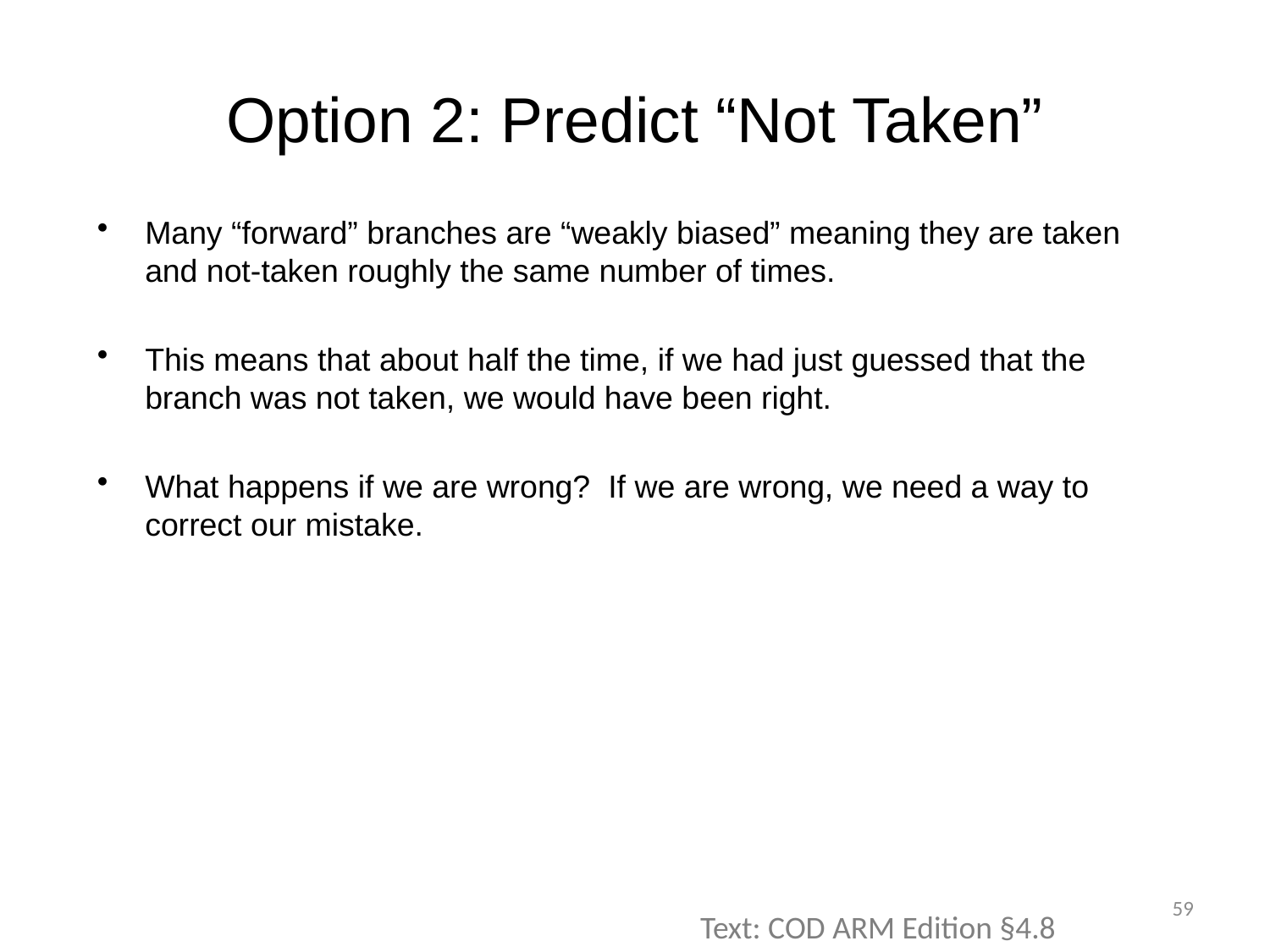

# Option 2: Predict “Not Taken”
Many “forward” branches are “weakly biased” meaning they are taken and not-taken roughly the same number of times.

This means that about half the time, if we had just guessed that the branch was not taken, we would have been right.

What happens if we are wrong?  If we are wrong, we need a way to correct our mistake.

59
Text: COD ARM Edition §4.8